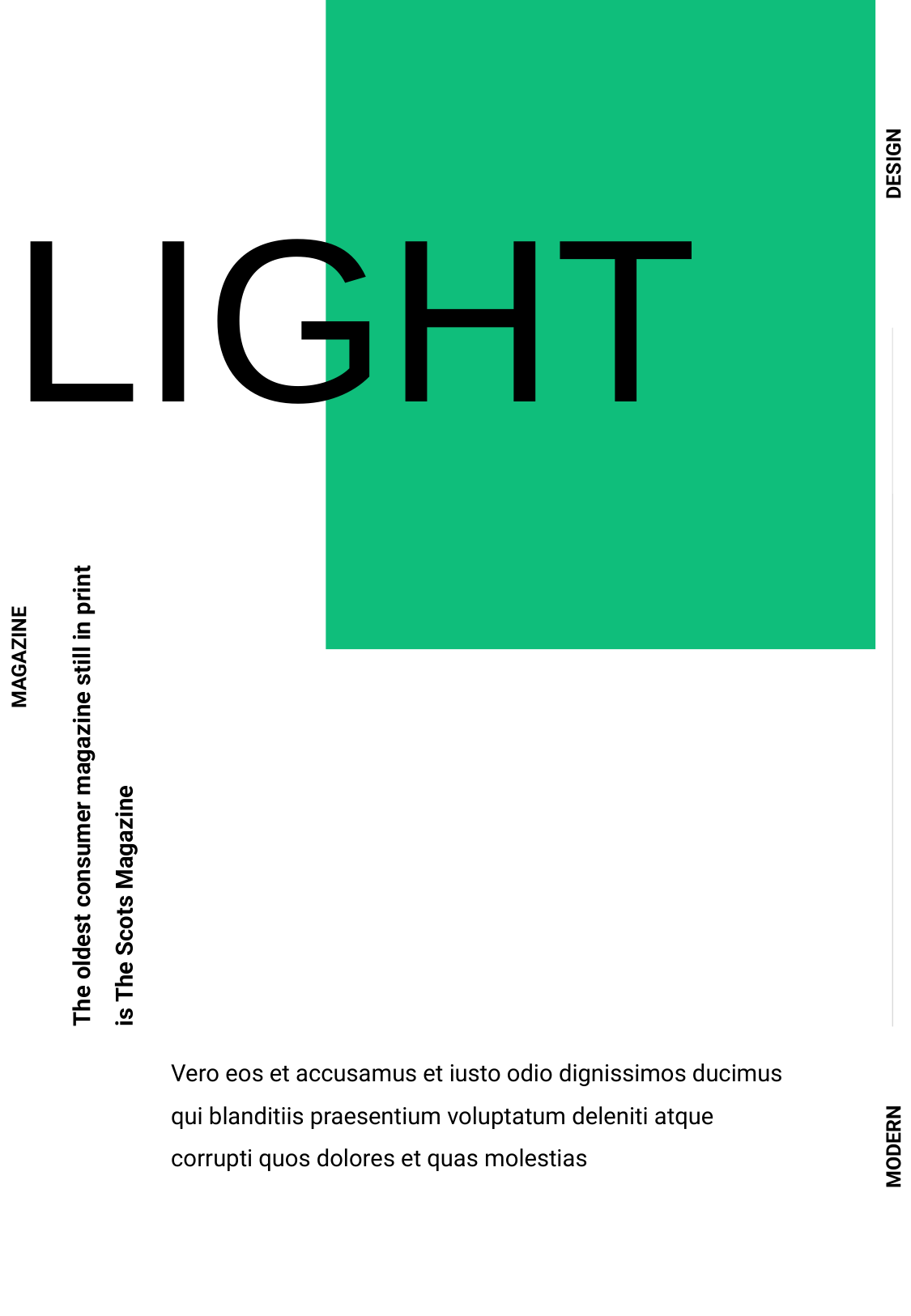

LIGHT

The oldest consumer magazine still in print is The Scots Magazine
Vero eos et accusamus et iusto odio dignissimos ducimus qui blanditiis praesentium voluptatum deleniti atque corrupti quos dolores et quas molestias